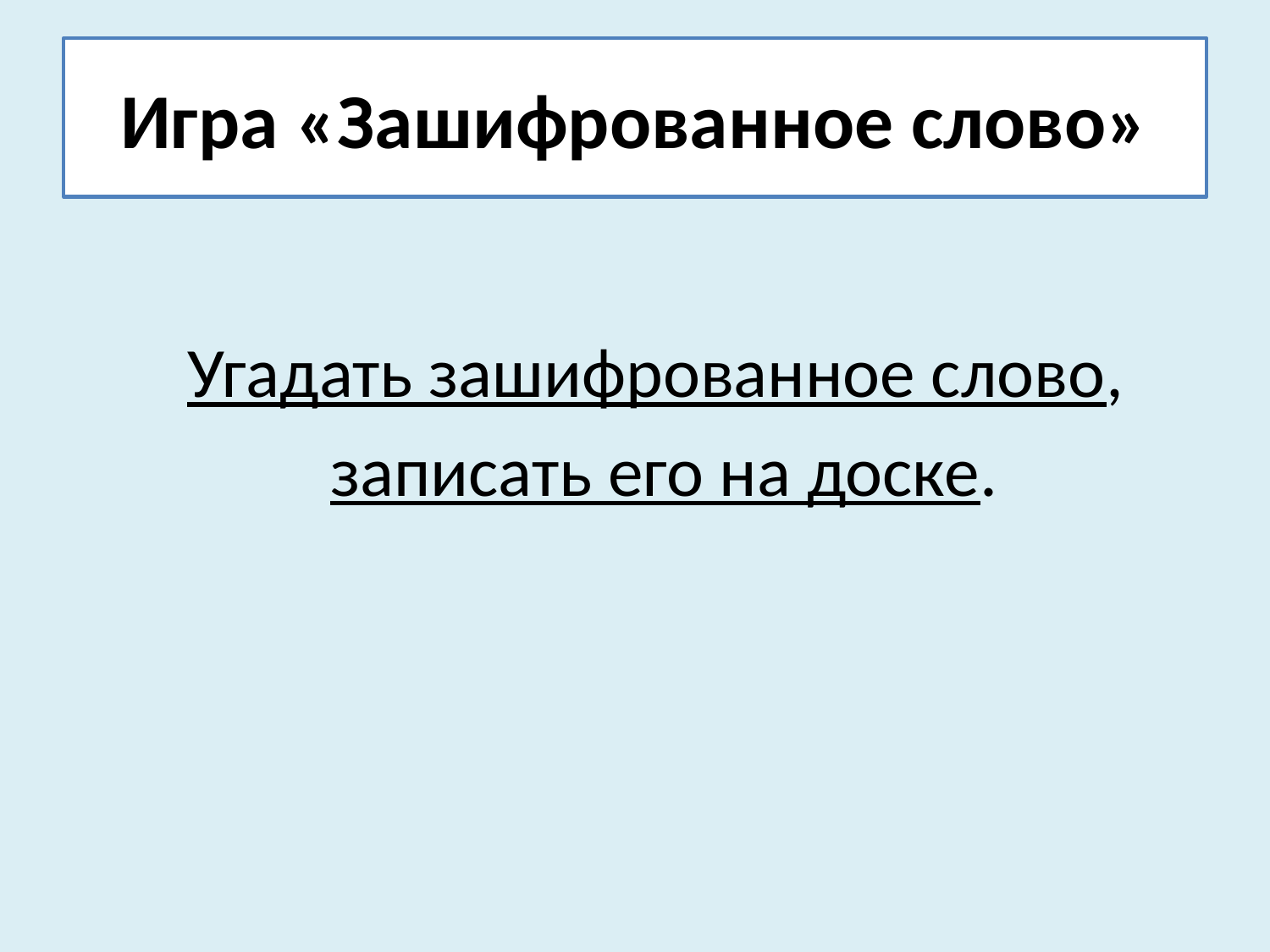

# Игра «Зашифрованное слово»

       Угадать зашифрованное слово,
                записать его на доске.